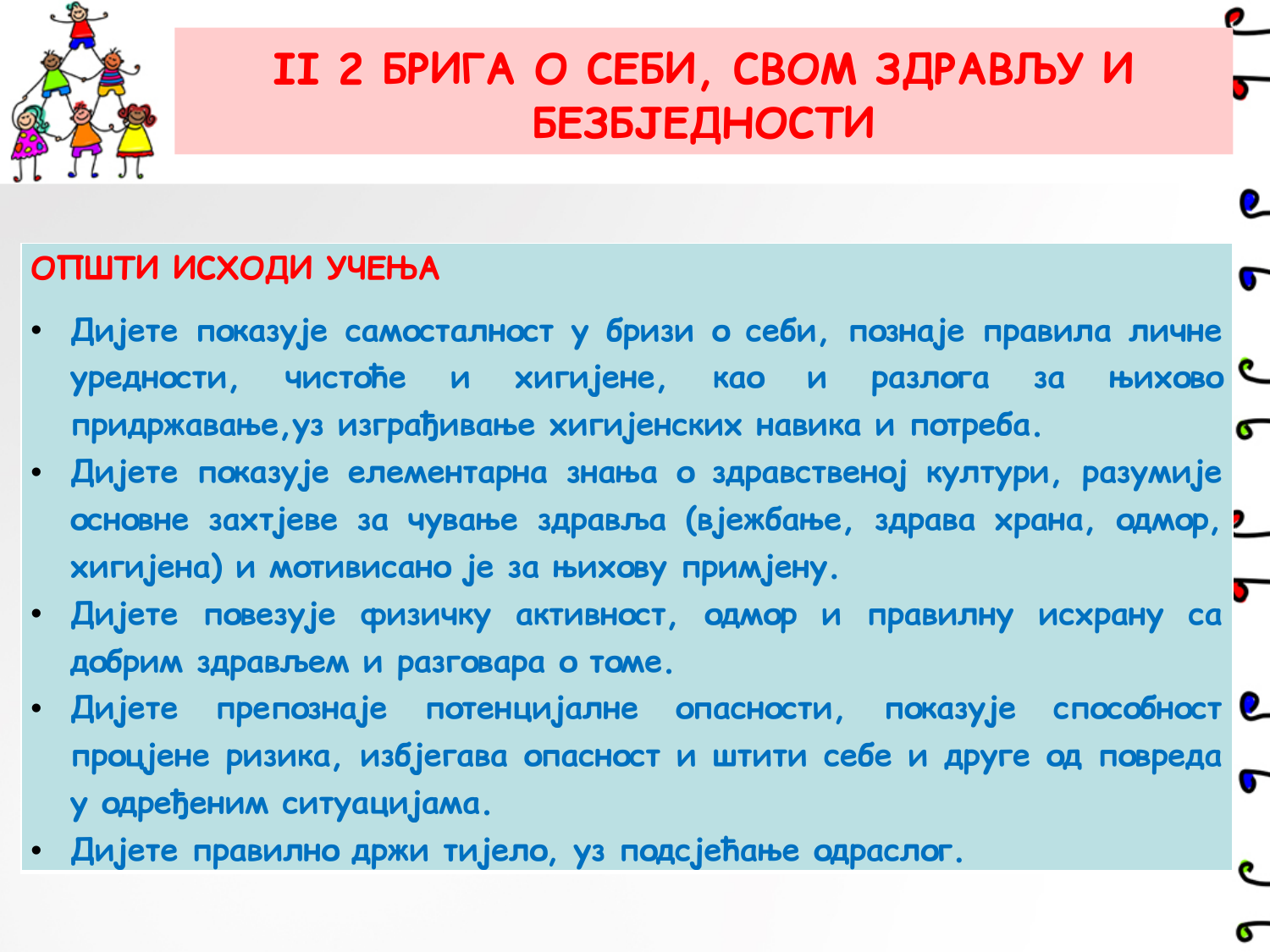

# II 2 БРИГА О СЕБИ, СВОМ ЗДРАВЉУ И БЕЗБЈЕДНОСТИ
| ОПШТИ ИСХОДИ УЧЕЊА Дијете показује самосталност у бризи о себи, познаје правила личне уредности, чистоће и хигијене, као и разлога за њихово придржавање,уз изграђивање хигијенских навика и потреба. Дијете показује елементарна знања о здравственој култури, разумије основне захтјеве за чување здравља (вјежбање, здрава храна, одмор, хигијена) и мотивисано је за њихову примјену. Дијете повезује физичку активност, одмор и правилну исхрану са добрим здрављем и разговара о томе. Дијете препознаје потенцијалне опасности, показује способност процјене ризика, избјегава опасност и штити себе и друге од повреда у одређеним ситуацијама. Дијете правилно држи тијело, уз подсјећање одраслог. |
| --- |